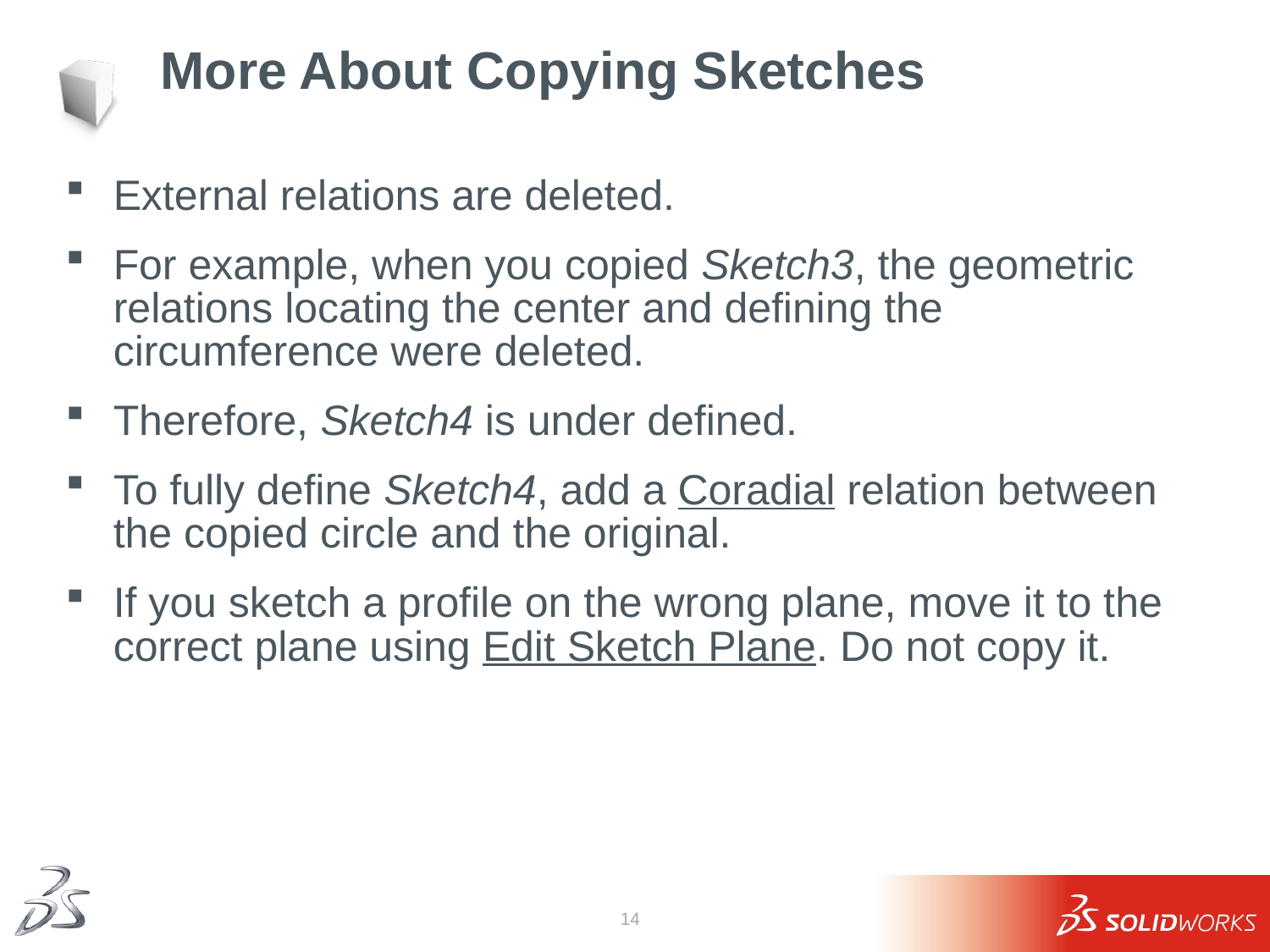

# More About Copying Sketches
External relations are deleted.
For example, when you copied Sketch3, the geometric relations locating the center and defining the circumference were deleted.
Therefore, Sketch4 is under defined.
To fully define Sketch4, add a Coradial relation between the copied circle and the original.
If you sketch a profile on the wrong plane, move it to the correct plane using Edit Sketch Plane. Do not copy it.